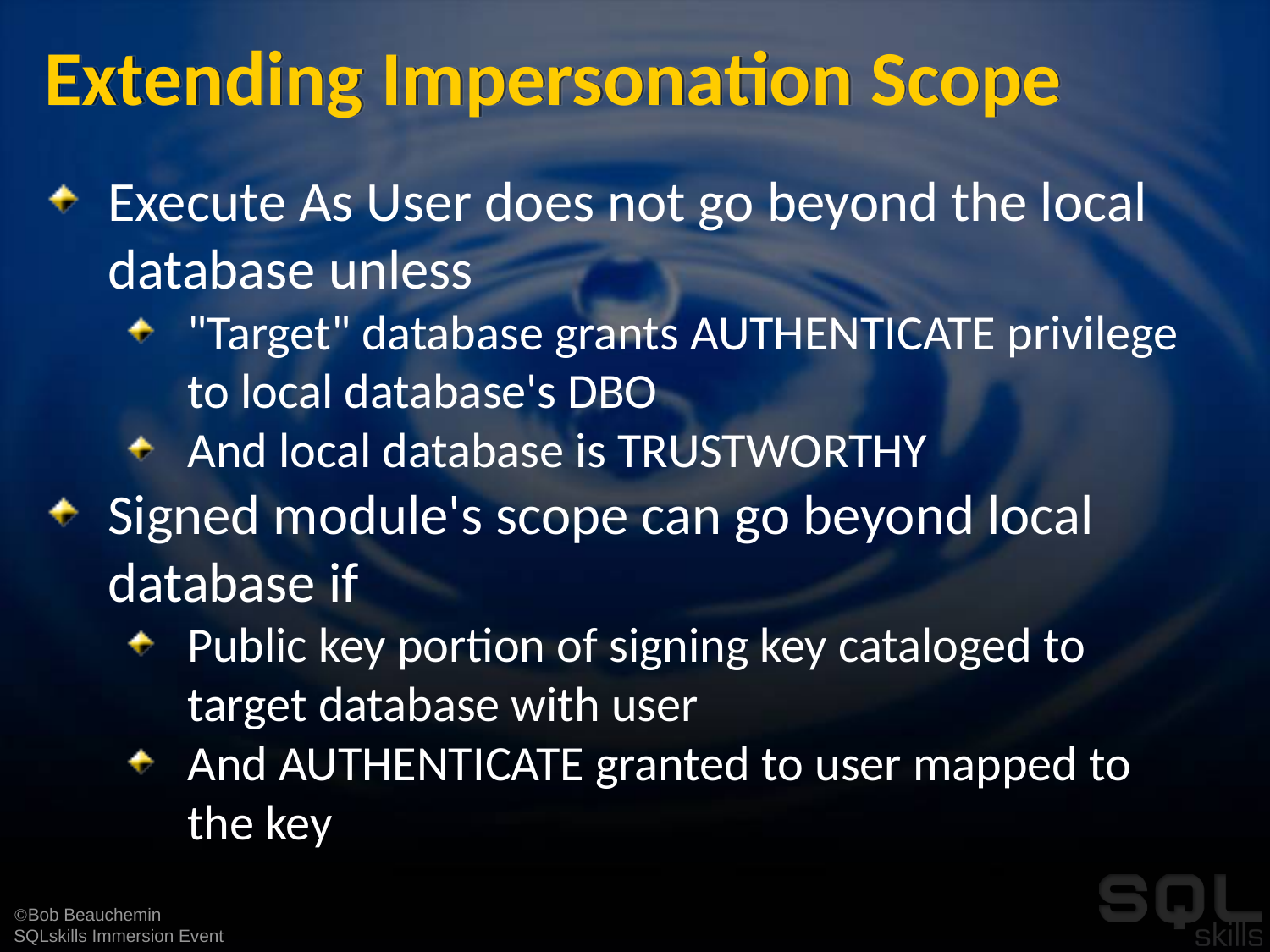

# Extending Impersonation Scope
Execute As User does not go beyond the local database unless
"Target" database grants AUTHENTICATE privilege to local database's DBO
And local database is TRUSTWORTHY
Signed module's scope can go beyond local database if
Public key portion of signing key cataloged to target database with user
And AUTHENTICATE granted to user mapped to the key